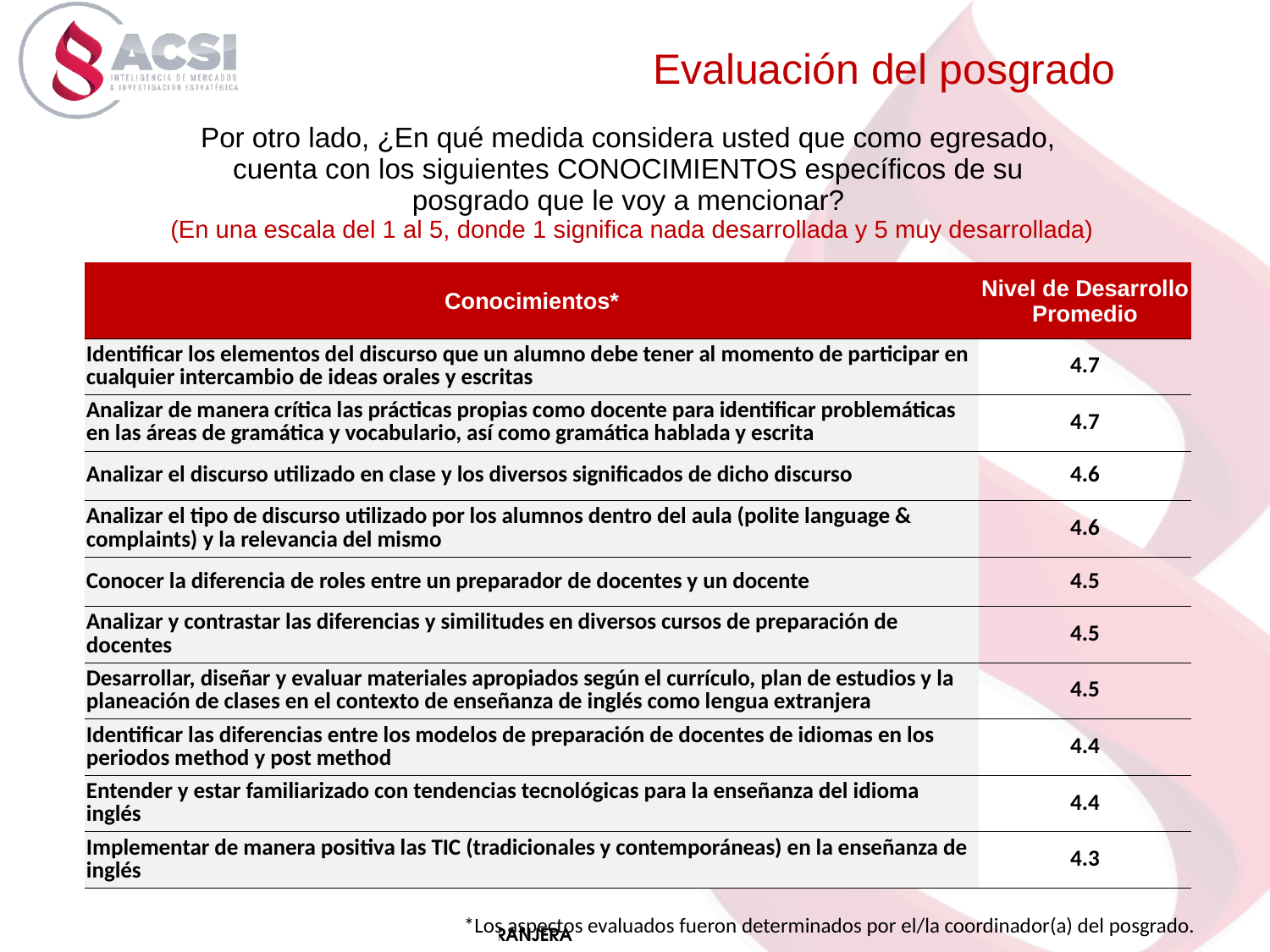

Evaluación del posgrado
Por otro lado, ¿En qué medida considera usted que como egresado,
cuenta con los siguientes CONOCIMIENTOS específicos de su
posgrado que le voy a mencionar?
(En una escala del 1 al 5, donde 1 significa nada desarrollada y 5 muy desarrollada)
| Conocimientos\* | Nivel de Desarrollo Promedio |
| --- | --- |
| Identificar los elementos del discurso que un alumno debe tener al momento de participar en cualquier intercambio de ideas orales y escritas | 4.7 |
| Analizar de manera crítica las prácticas propias como docente para identificar problemáticas en las áreas de gramática y vocabulario, así como gramática hablada y escrita | 4.7 |
| Analizar el discurso utilizado en clase y los diversos significados de dicho discurso | 4.6 |
| Analizar el tipo de discurso utilizado por los alumnos dentro del aula (polite language & complaints) y la relevancia del mismo | 4.6 |
| Conocer la diferencia de roles entre un preparador de docentes y un docente | 4.5 |
| Analizar y contrastar las diferencias y similitudes en diversos cursos de preparación de docentes | 4.5 |
| Desarrollar, diseñar y evaluar materiales apropiados según el currículo, plan de estudios y la planeación de clases en el contexto de enseñanza de inglés como lengua extranjera | 4.5 |
| Identificar las diferencias entre los modelos de preparación de docentes de idiomas en los periodos method y post method | 4.4 |
| Entender y estar familiarizado con tendencias tecnológicas para la enseñanza del idioma inglés | 4.4 |
| Implementar de manera positiva las TIC (tradicionales y contemporáneas) en la enseñanza de inglés | 4.3 |

*Los aspectos evaluados fueron determinados por el/la coordinador(a) del posgrado.